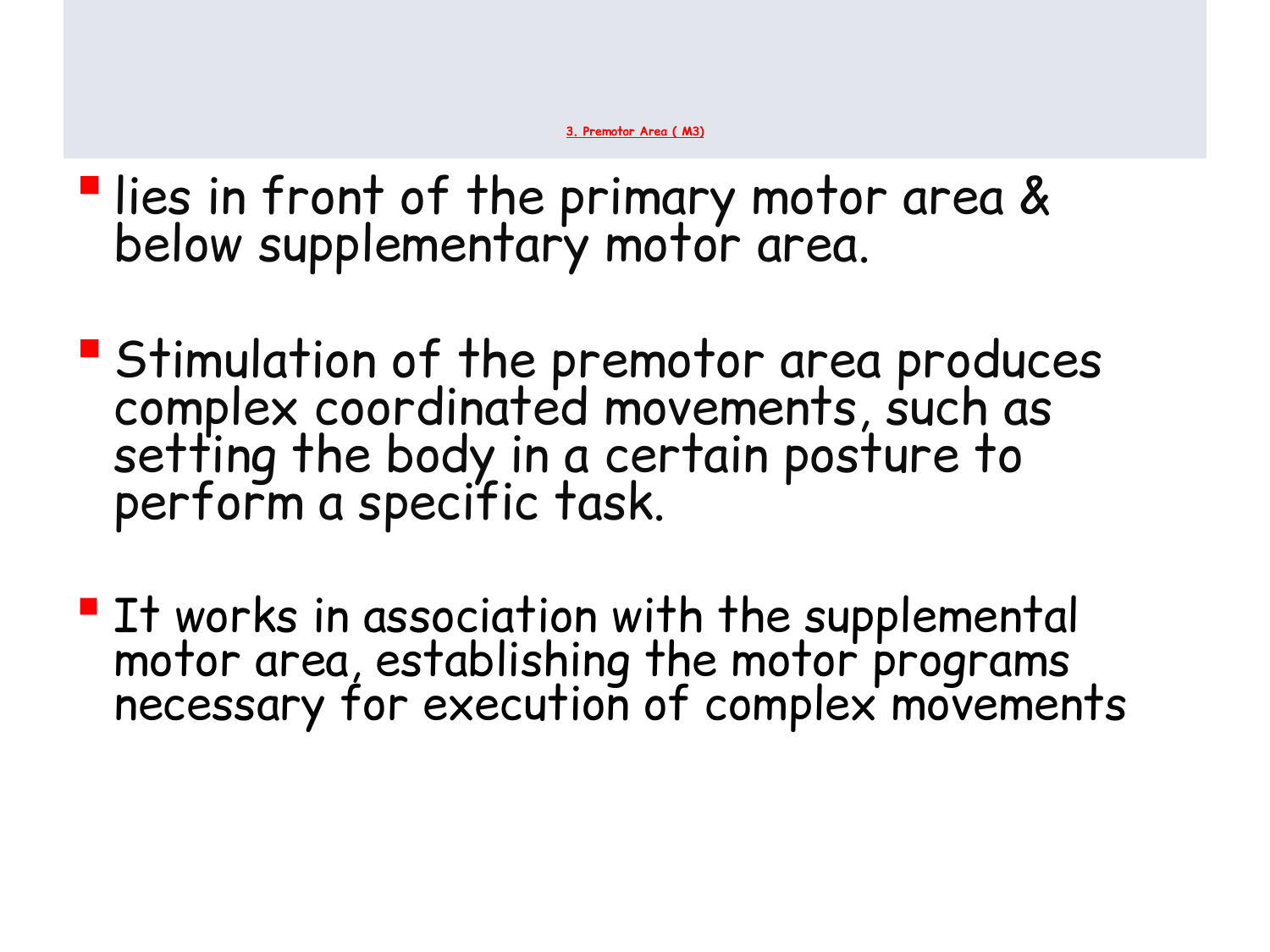

# 3. Premotor Area ( M3)
lies in front of the primary motor area & below supplementary motor area.

Stimulation of the premotor area produces complex coordinated movements, such as setting the body in a certain posture to perform a specific task.

It works in association with the supplemental motor area, establishing the motor programs necessary for execution of complex movements